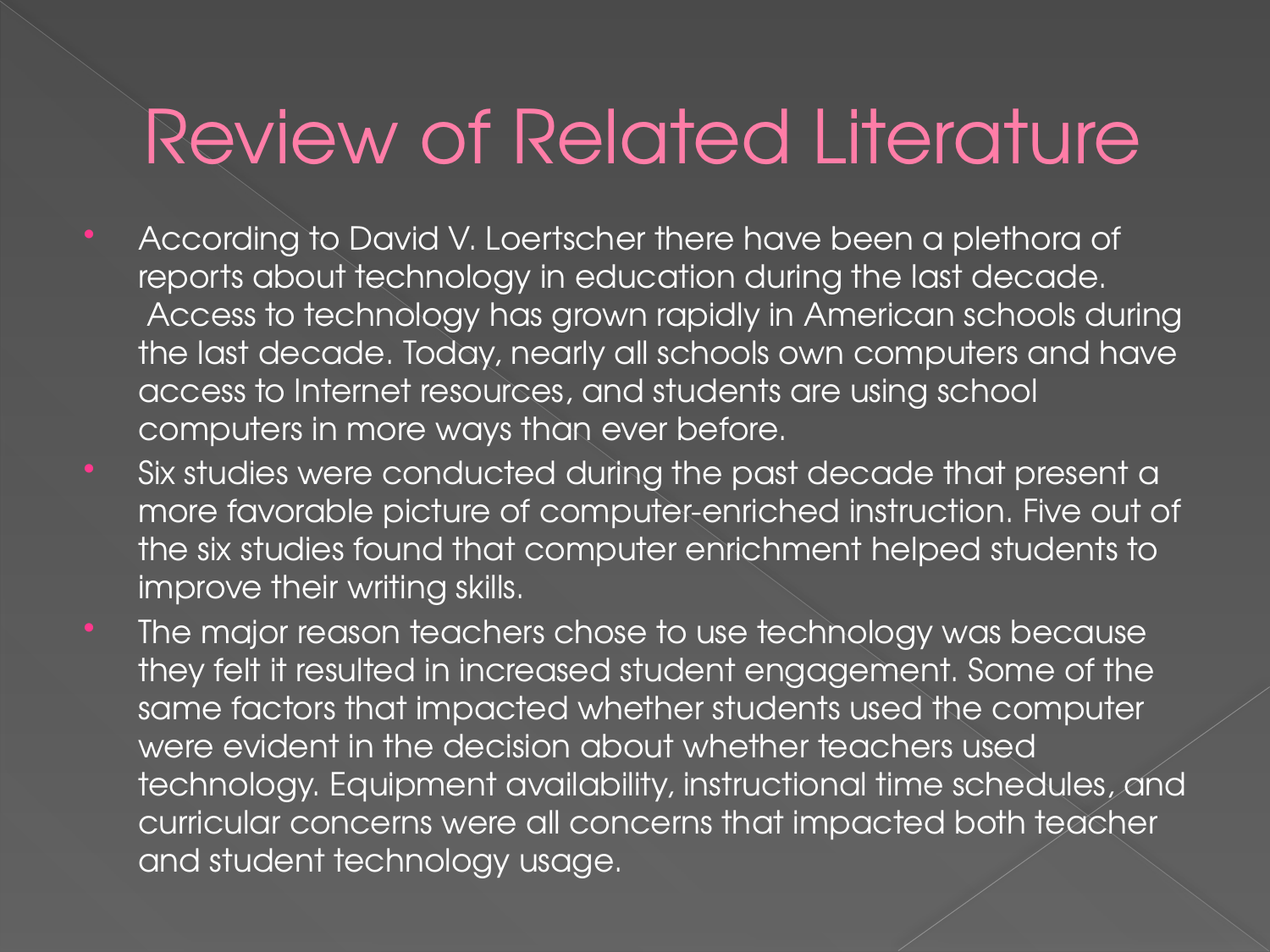

# Review of Related Literature
According to David V. Loertscher there have been a plethora of reports about technology in education during the last decade.  Access to technology has grown rapidly in American schools during the last decade. Today, nearly all schools own computers and have access to Internet resources, and students are using school computers in more ways than ever before.
Six studies were conducted during the past decade that present a more favorable picture of computer-enriched instruction. Five out of the six studies found that computer enrichment helped students to improve their writing skills.
The major reason teachers chose to use technology was because they felt it resulted in increased student engagement. Some of the same factors that impacted whether students used the computer were evident in the decision about whether teachers used technology. Equipment availability, instructional time schedules, and curricular concerns were all concerns that impacted both teacher and student technology usage.